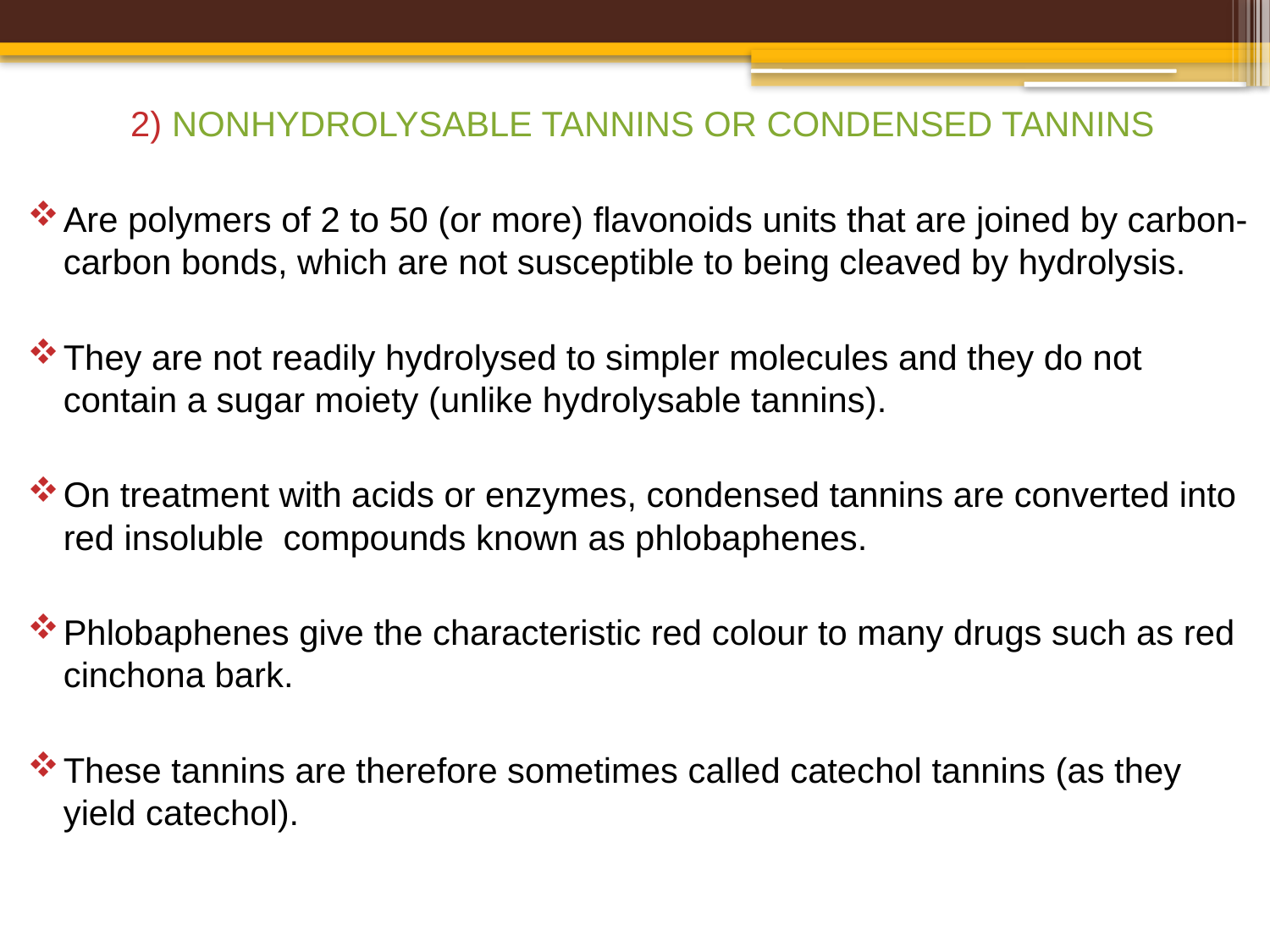

2) NONHYDROLYSABLE TANNINS OR CONDENSED TANNINS

Are polymers of 2 to 50 (or more) flavonoids units that are joined by carbon-carbon bonds, which are not susceptible to being cleaved by hydrolysis.

They are not readily hydrolysed to simpler molecules and they do not contain a sugar moiety (unlike hydrolysable tannins).

On treatment with acids or enzymes, condensed tannins are converted into red insoluble  compounds known as phlobaphenes.

Phlobaphenes give the characteristic red colour to many drugs such as red cinchona bark.

These tannins are therefore sometimes called catechol tannins (as they  yield catechol).